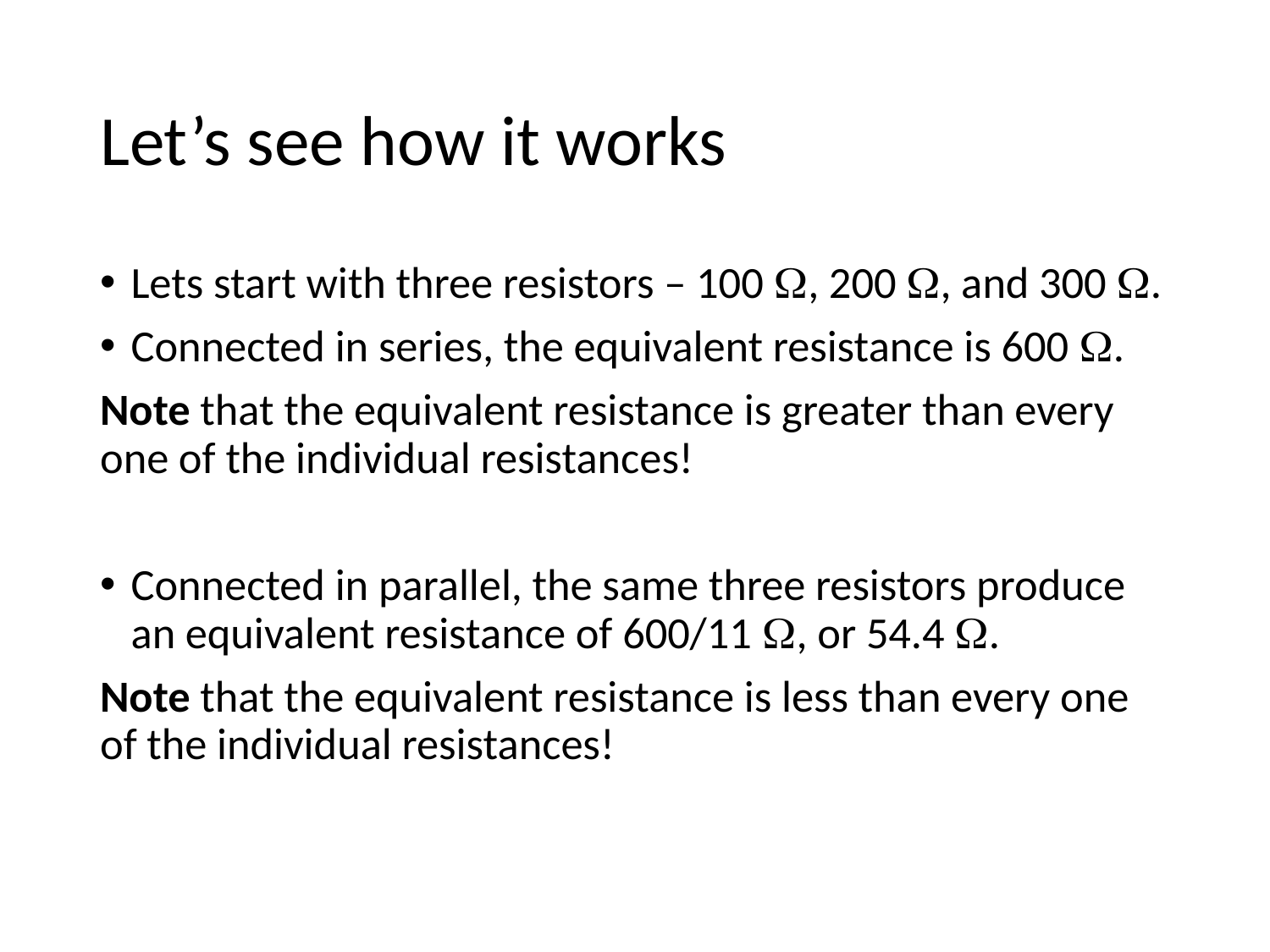

# Let’s see how it works
Lets start with three resistors – 100 Ω, 200 Ω, and 300 Ω.
Connected in series, the equivalent resistance is 600 Ω.
Note that the equivalent resistance is greater than every one of the individual resistances!

Connected in parallel, the same three resistors produce an equivalent resistance of 600/11 Ω, or 54.4 Ω.
Note that the equivalent resistance is less than every one of the individual resistances!